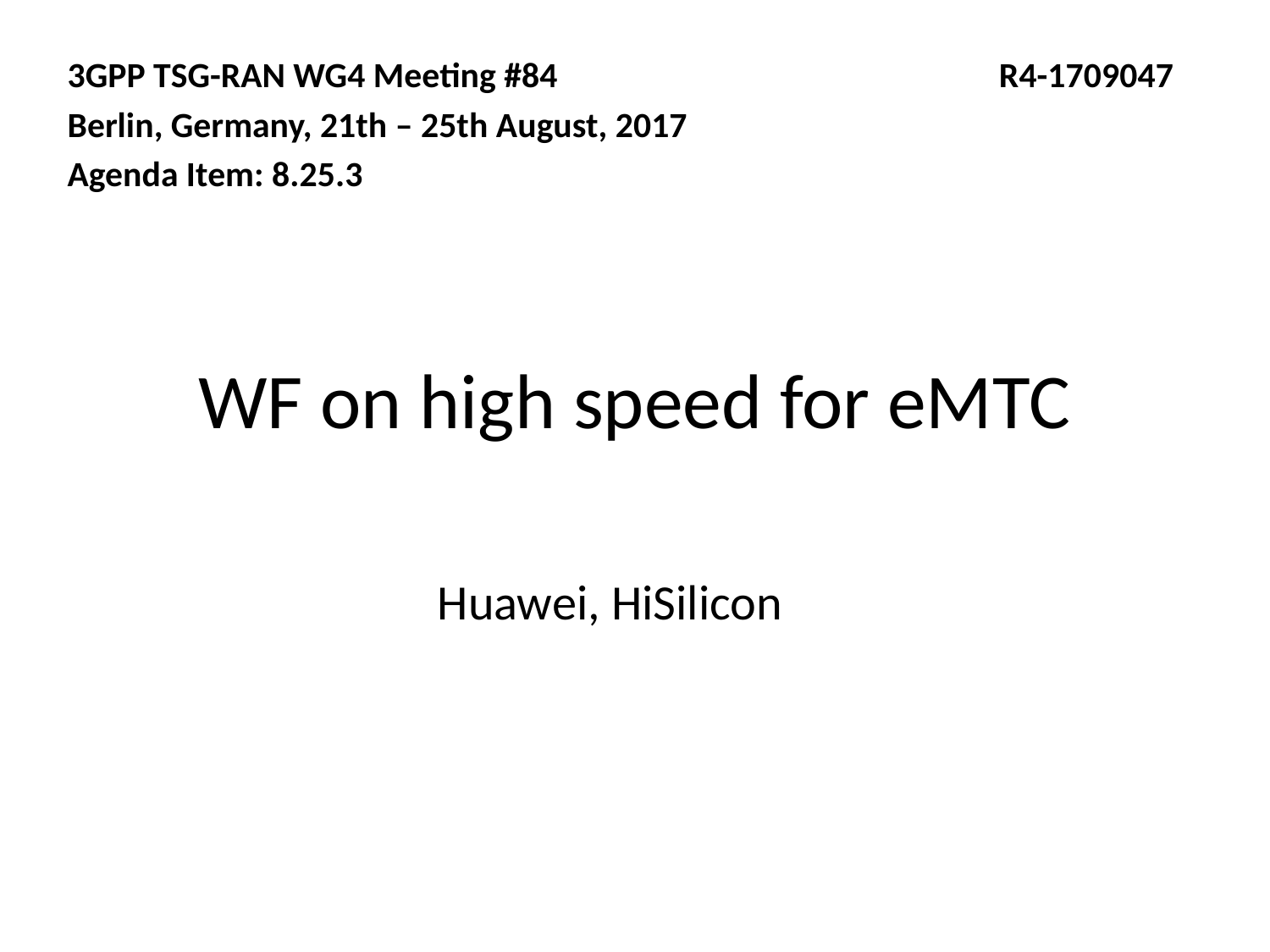

3GPP TSG-RAN WG4 Meeting #84                                                       R4-1709047
Berlin, Germany, 21th – 25th August, 2017
Agenda Item: 8.25.3
# WF on high speed for eMTC
Huawei, HiSilicon